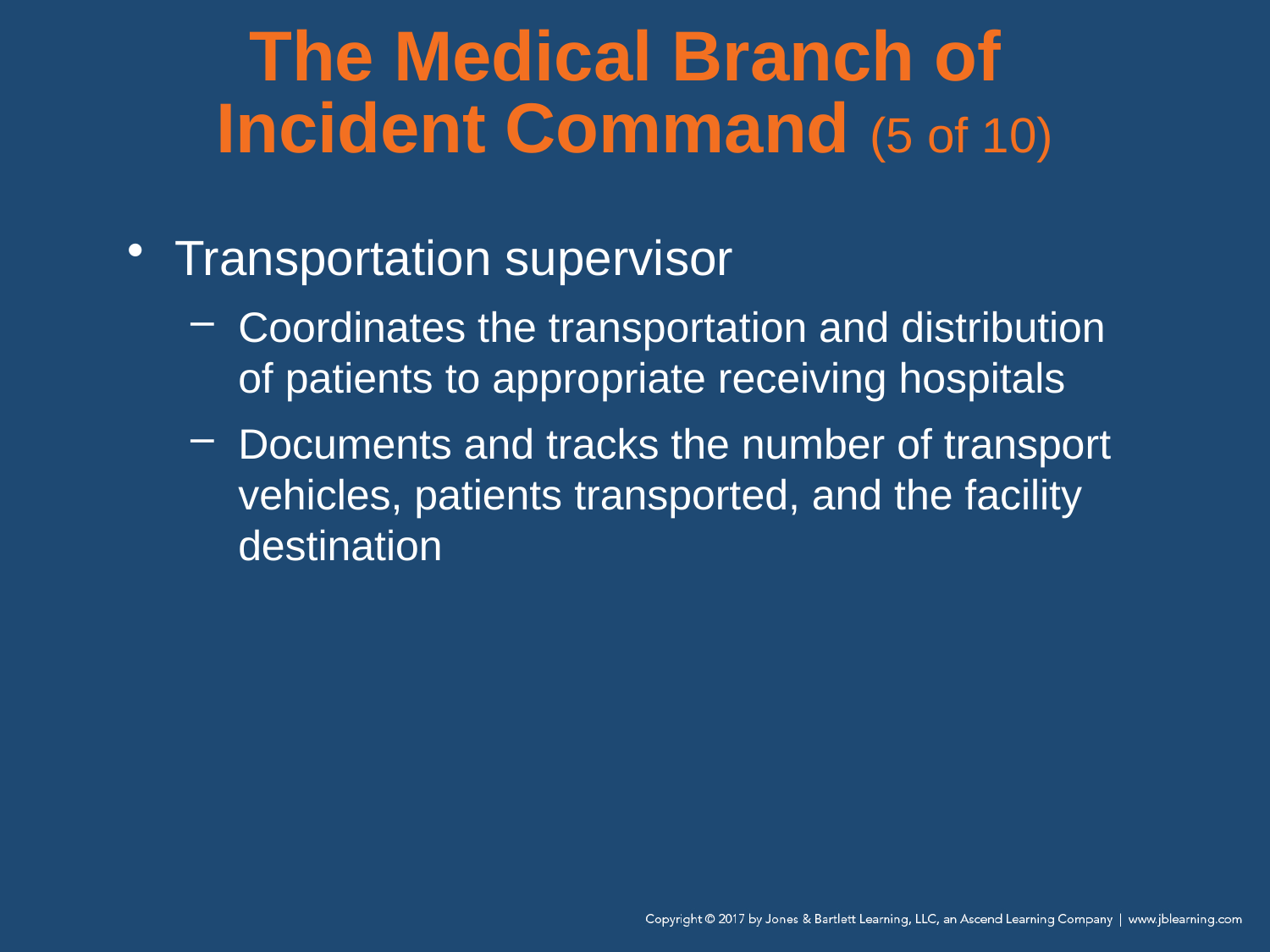

# The Medical Branch of Incident Command (5 of 10)
Transportation supervisor
Coordinates the transportation and distribution of patients to appropriate receiving hospitals
Documents and tracks the number of transport vehicles, patients transported, and the facility destination